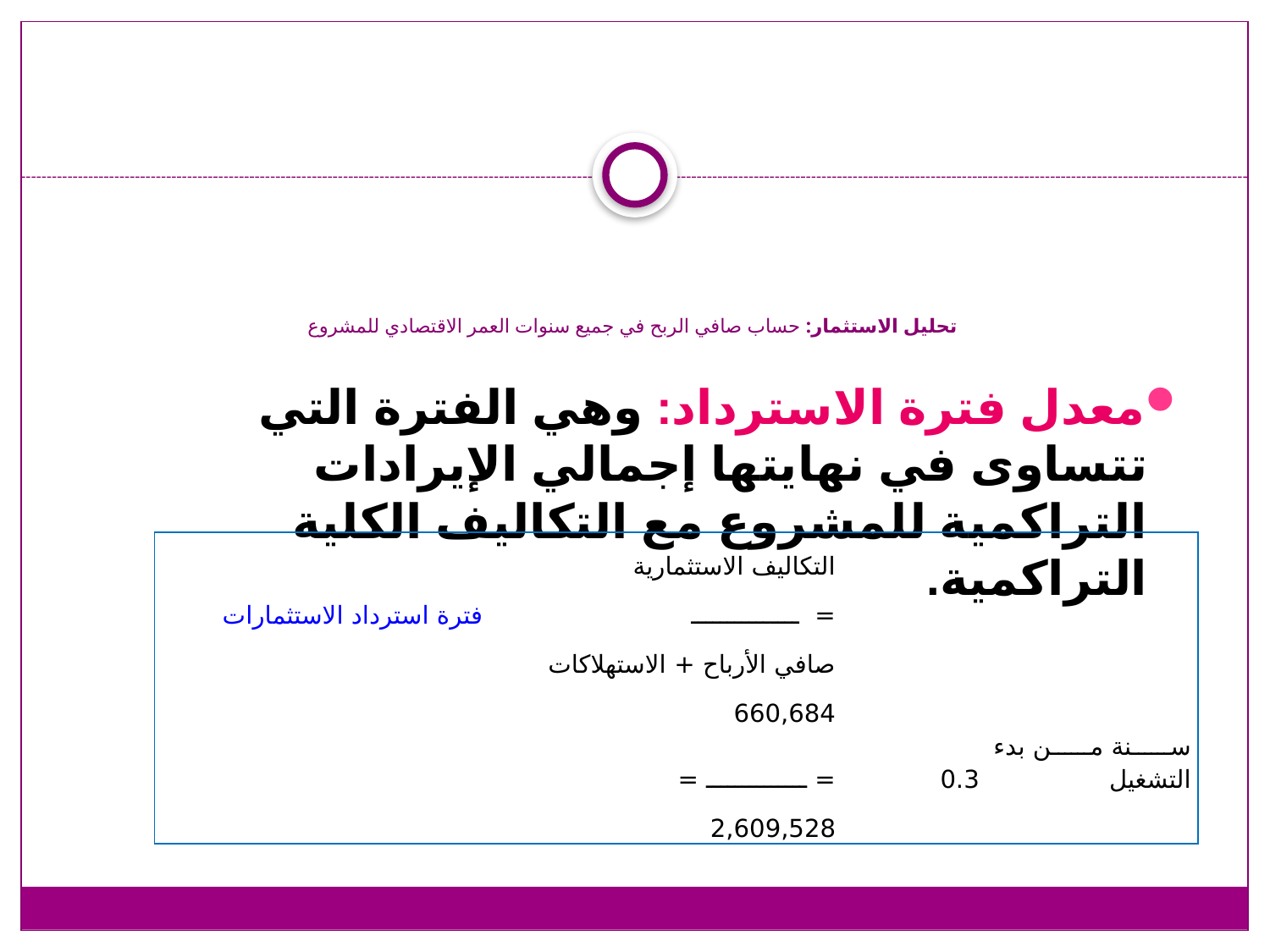

# تحليل الاستثمار: حساب صافي الربح في جميع سنوات العمر الاقتصادي للمشروع
معدل فترة الاسترداد: وهي الفترة التي تتساوى في نهايتها إجمالي الإيرادات التراكمية للمشروع مع التكاليف الكلية التراكمية.

|  | التكاليف الاستثمارية |  |  |
| --- | --- | --- | --- |
| فترة استرداد الاستثمارات | = ـــــــــــــــ |  |  |
|  | صافي الأرباح + الاستهلاكات |  |  |
|  | 660,684 |  |  |
|  | = ــــــــــــــ = | 0.3 | سنة من بدء التشغيل |
|  | 2,609,528 |  |  |